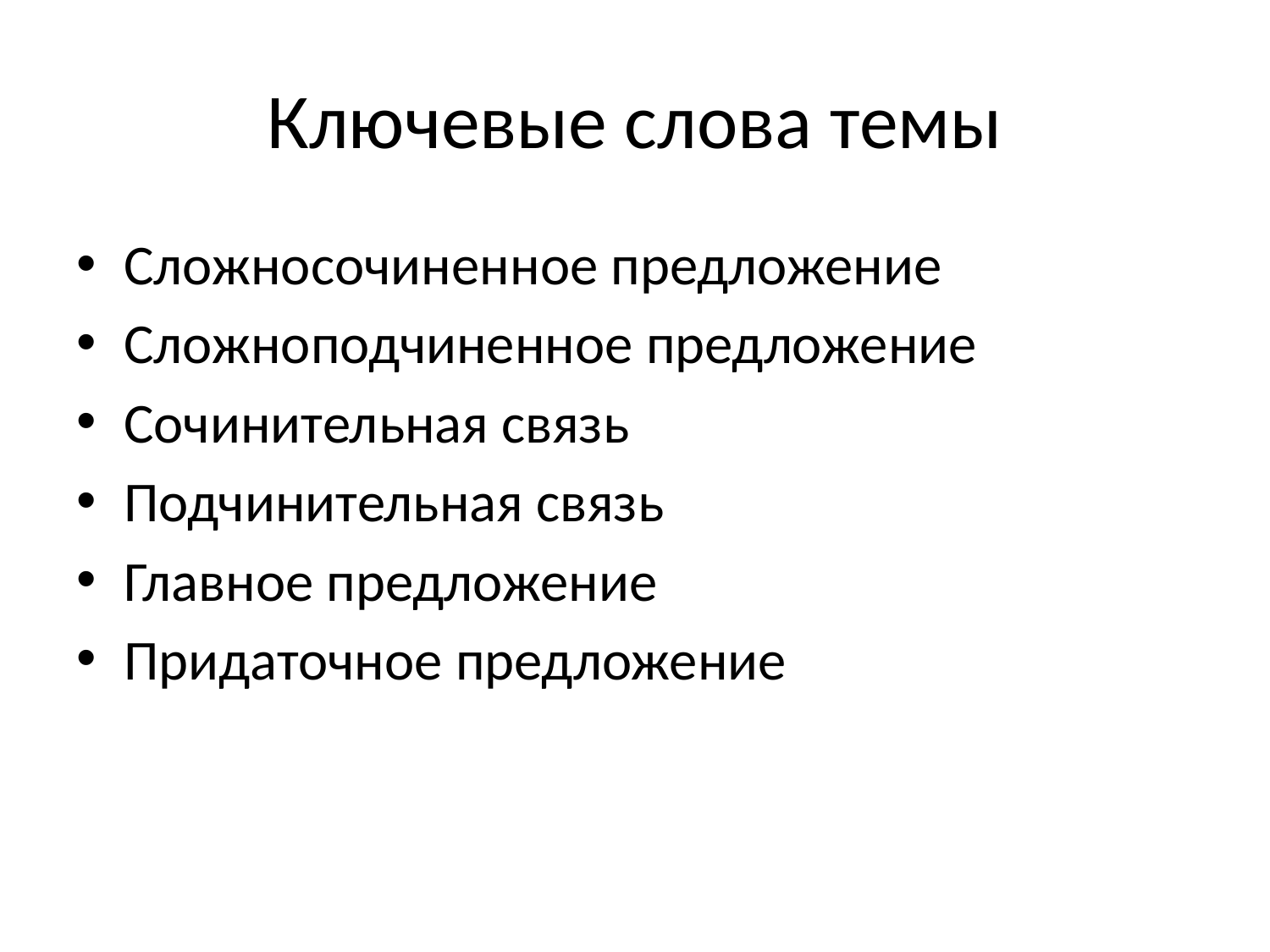

# Ключевые слова темы
Сложносочиненное предложение
Сложноподчиненное предложение
Сочинительная связь
Подчинительная связь
Главное предложение
Придаточное предложение